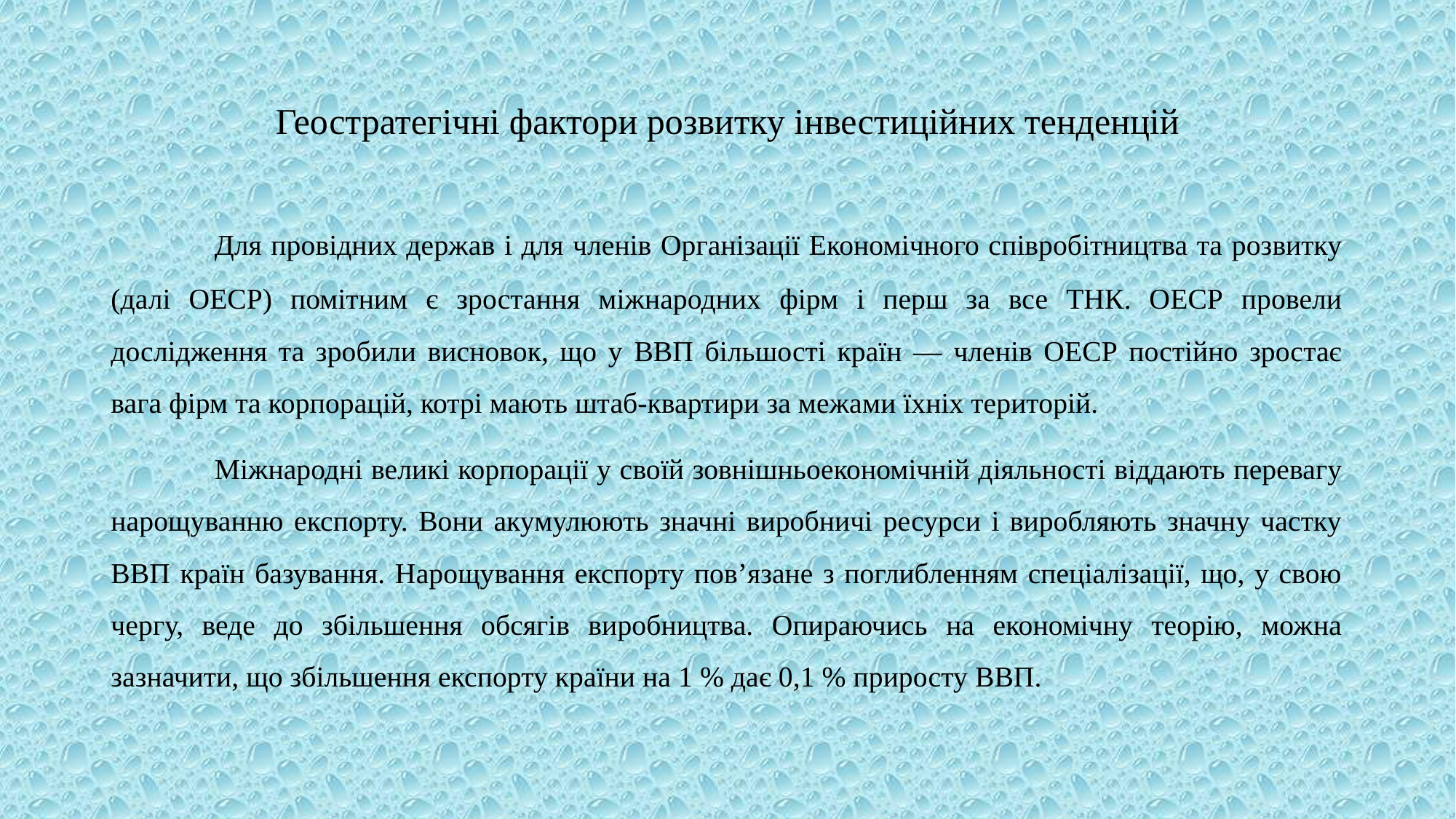

# Геостратегічні фактори розвитку інвестиційних тенденцій
	Для провідних держав і для членів Організації Економічного співробітництва та розвитку (далі ОЕСР) помітним є зростання міжнародних фірм і перш за все ТНК. ОЕСР провели дослідження та зробили висновок, що у ВВП більшості країн — членів ОЕСР постійно зростає вага фірм та корпорацій, котрі мають штаб-квартири за межами їхніх територій.
	Міжнародні великі корпорації у своїй зовнішньоекономічній діяльності віддають перевагу нарощуванню експорту. Вони акумулюють значні виробничі ресурси і виробляють значну частку ВВП країн базування. Нарощування експорту пов’язане з поглибленням спеціалізації, що, у свою чергу, веде до збільшення обсягів виробництва. Опираючись на економічну теорію, можна зазначити, що збільшення експорту країни на 1 % дає 0,1 % приросту ВВП.